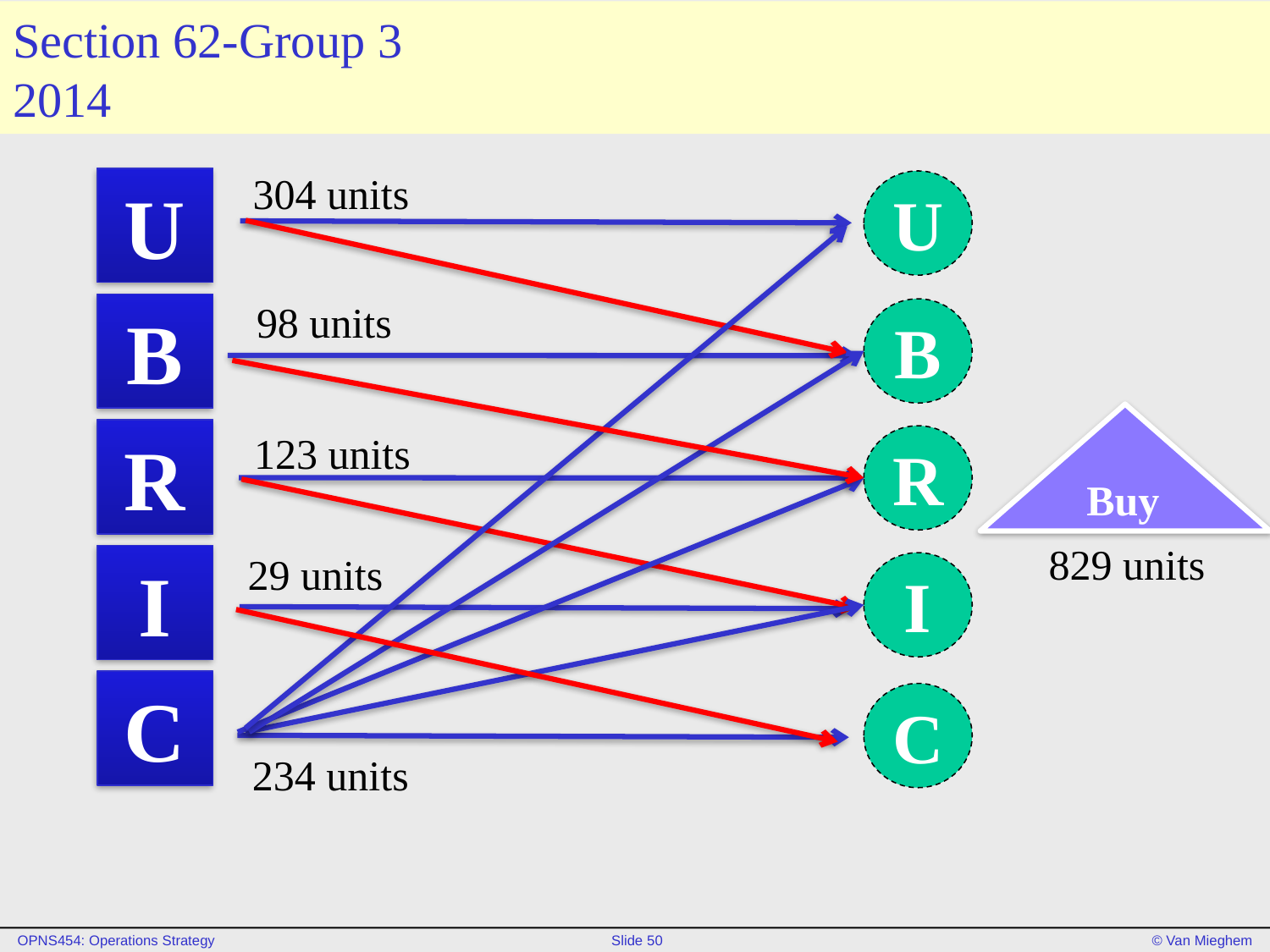

# Section 62-Group 3 2014
304 units
U
U
98 units
B
B
  Buy
829 units
R
123 units
R
29 units
I
I
C
C
234 units